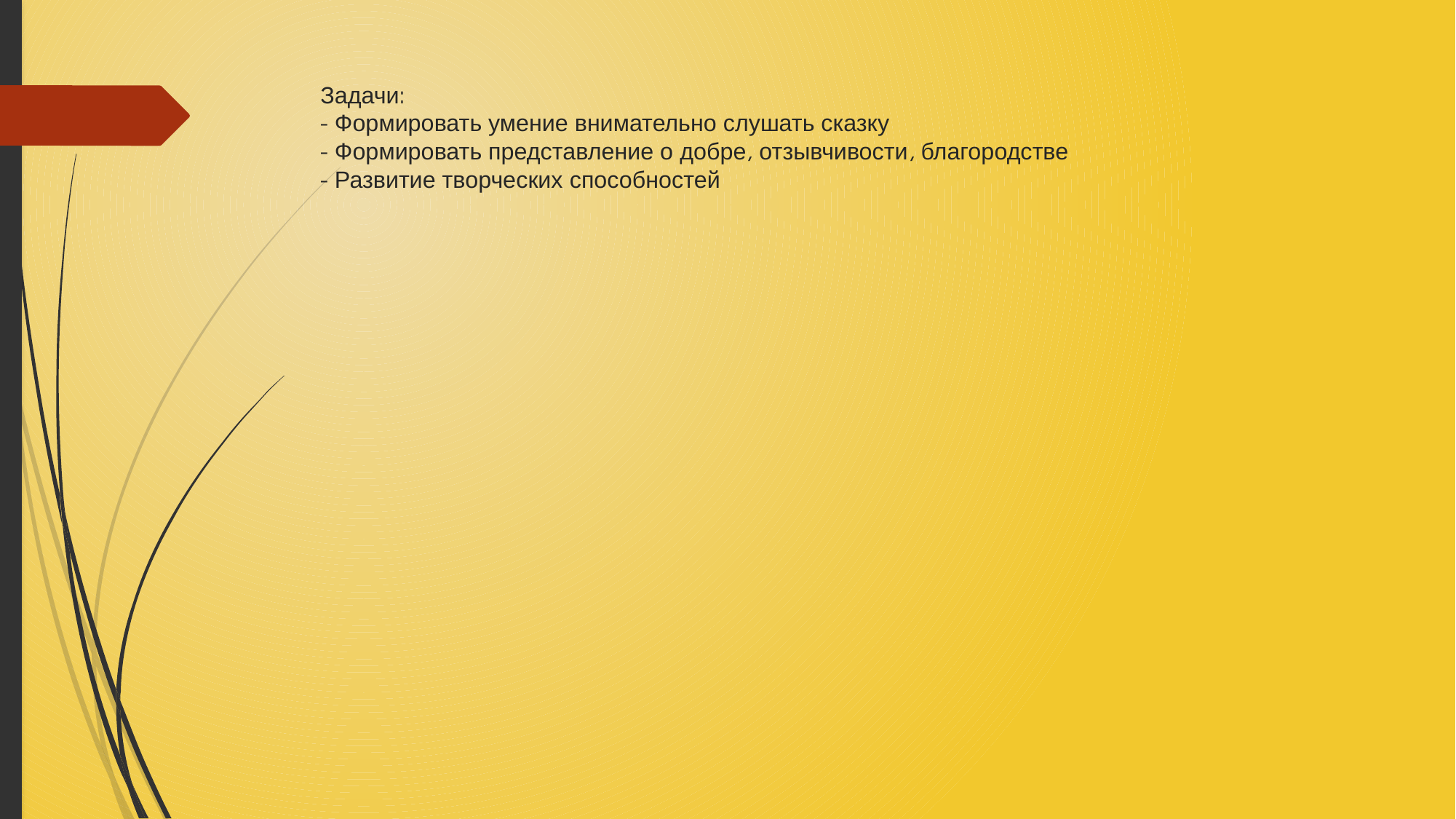

# Задачи: - Формировать умение внимательно слушать сказку - Формировать представление о добре, отзывчивости, благородстве - Развитие творческих способностей